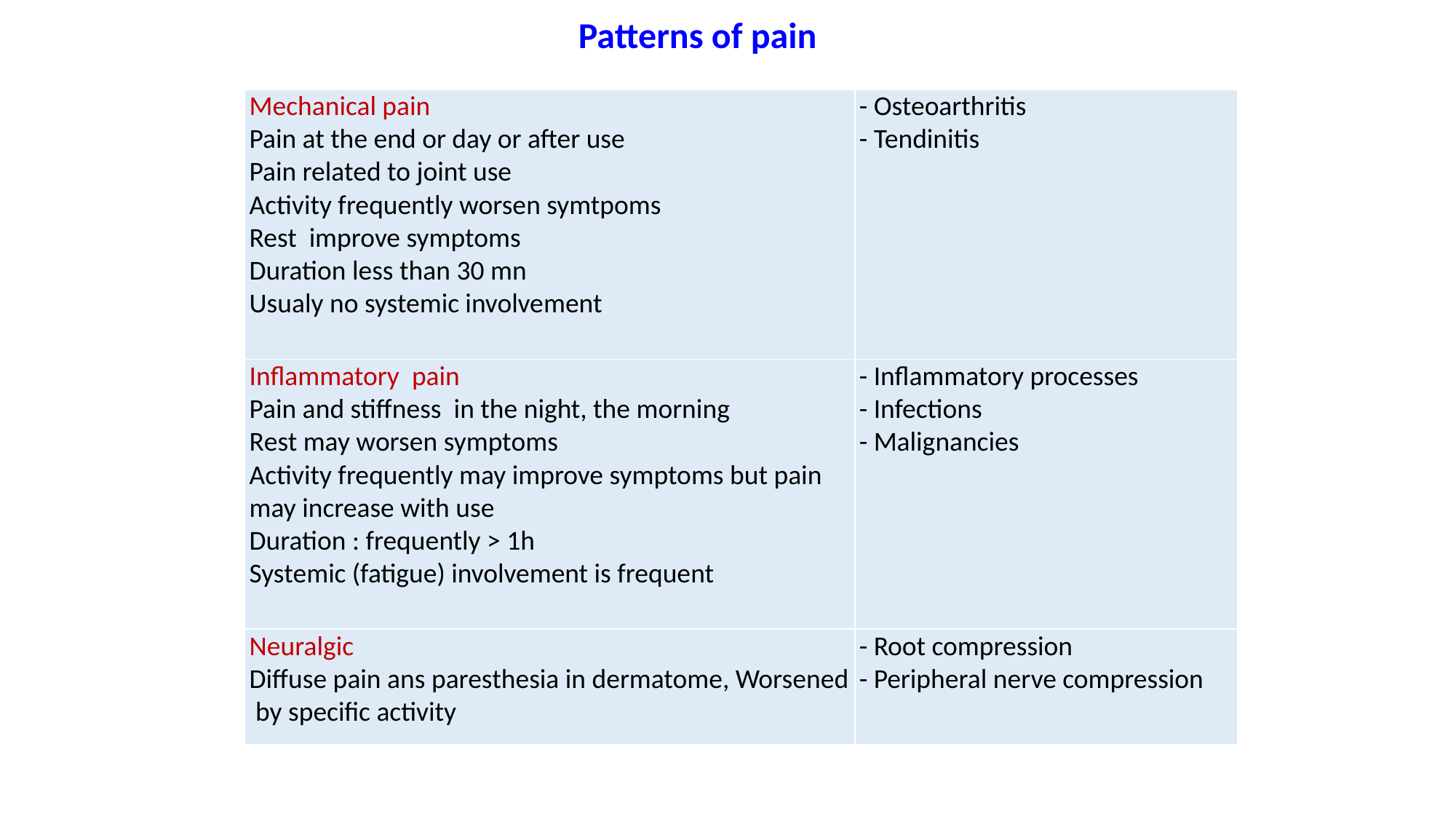

Patterns of pain
| Mechanical pain Pain at the end or day or after use Pain related to joint use Activity frequently worsen symtpoms Rest improve symptoms Duration less than 30 mn Usualy no systemic involvement | - Osteoarthritis - Tendinitis |
| --- | --- |
| Inflammatory pain Pain and stiffness in the night, the morning Rest may worsen symptoms Activity frequently may improve symptoms but pain may increase with use Duration : frequently > 1h Systemic (fatigue) involvement is frequent | - Inflammatory processes - Infections - Malignancies |
| Neuralgic Diffuse pain ans paresthesia in dermatome, Worsened by specific activity | - Root compression - Peripheral nerve compression |